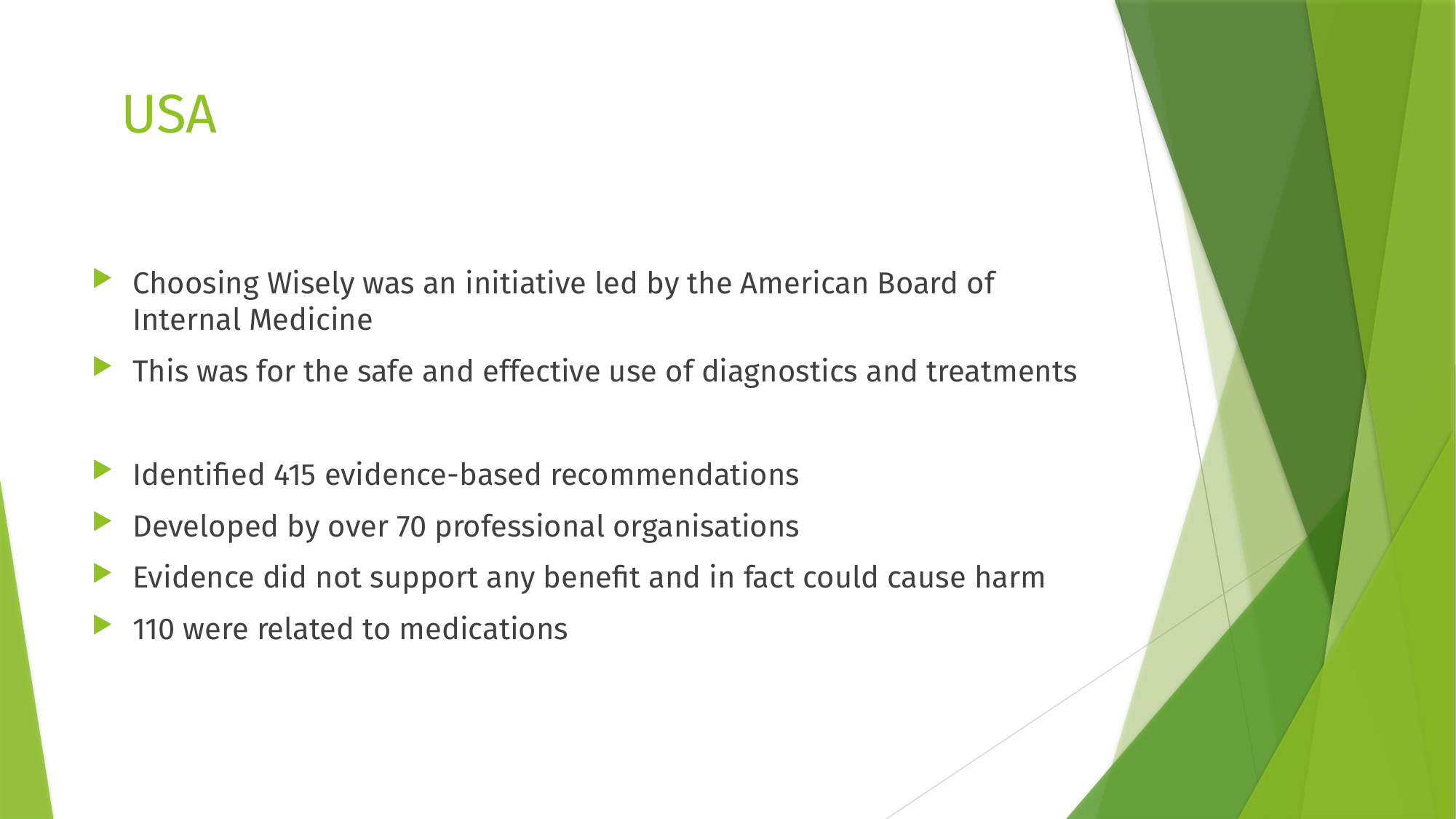

# USA
Choosing Wisely was an initiative led by the American Board of Internal Medicine
This was for the safe and effective use of diagnostics and treatments

Identified 415 evidence-based recommendations
Developed by over 70 professional organisations
Evidence did not support any benefit and in fact could cause harm
110 were related to medications